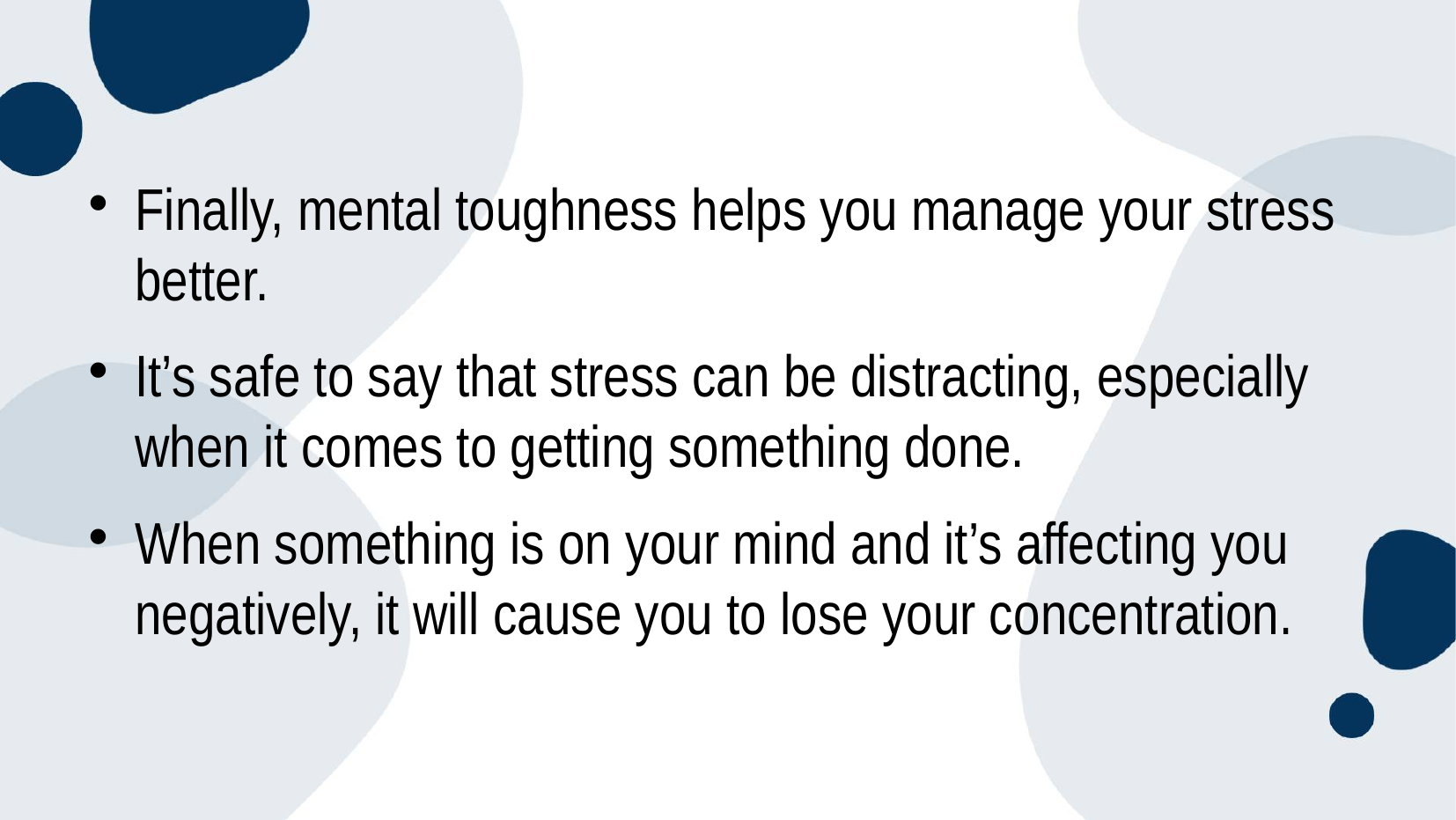

#
Finally, mental toughness helps you manage your stress better.
It’s safe to say that stress can be distracting, especially when it comes to getting something done.
When something is on your mind and it’s affecting you negatively, it will cause you to lose your concentration.